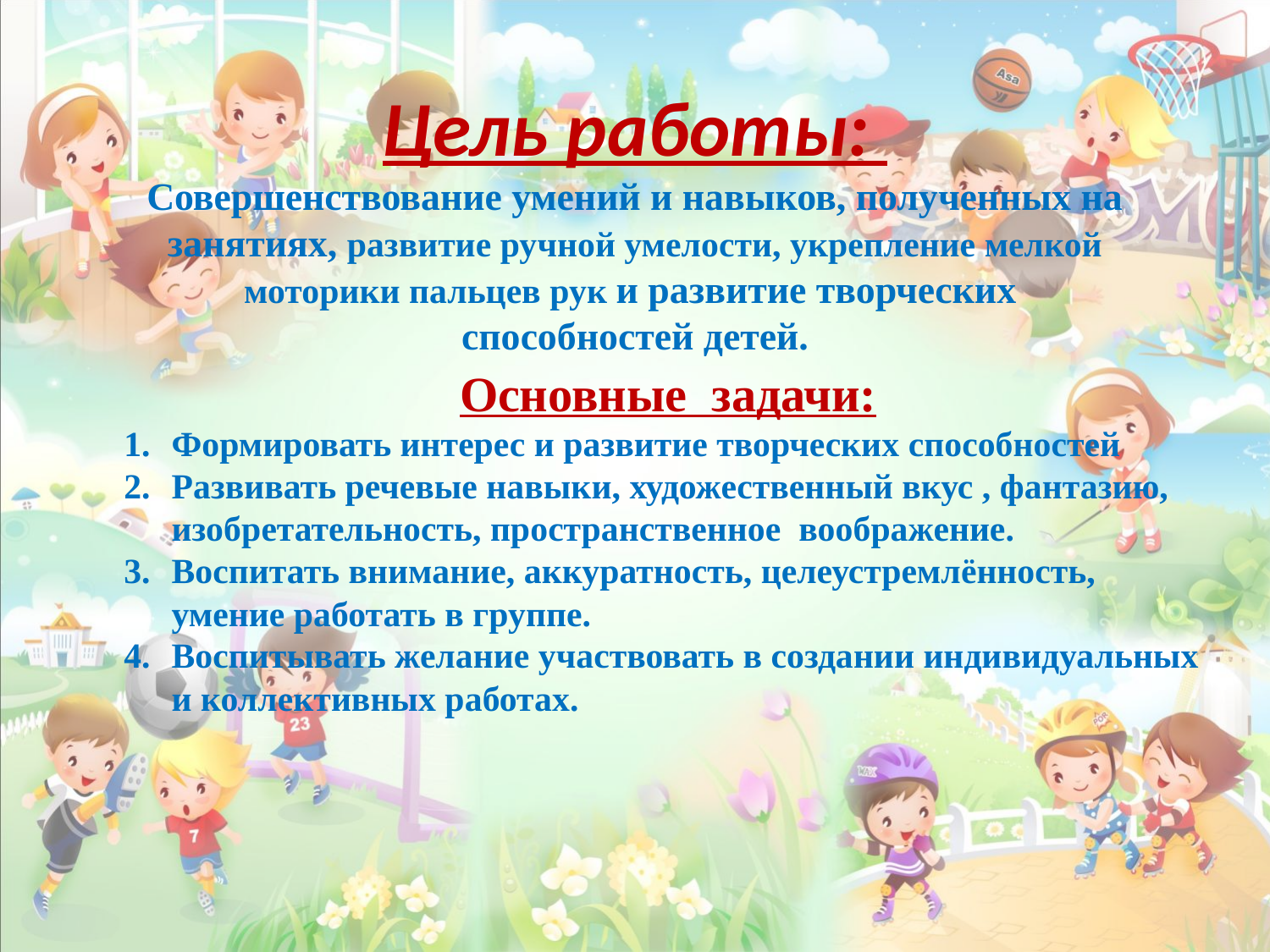

# Цель работы: Совершенствование умений и навыков, полученных на занятиях, развитие ручной умелости, укрепление мелкой моторики пальцев рук и развитие творческих способностей детей.
Основные  задачи:
Формировать интерес и развитие творческих способностей
Развивать речевые навыки, художественный вкус , фантазию, изобретательность, пространственное  воображение.
Воспитать внимание, аккуратность, целеустремлённость, умение работать в группе.
Воспитывать желание участвовать в создании индивидуальных и коллективных работах.